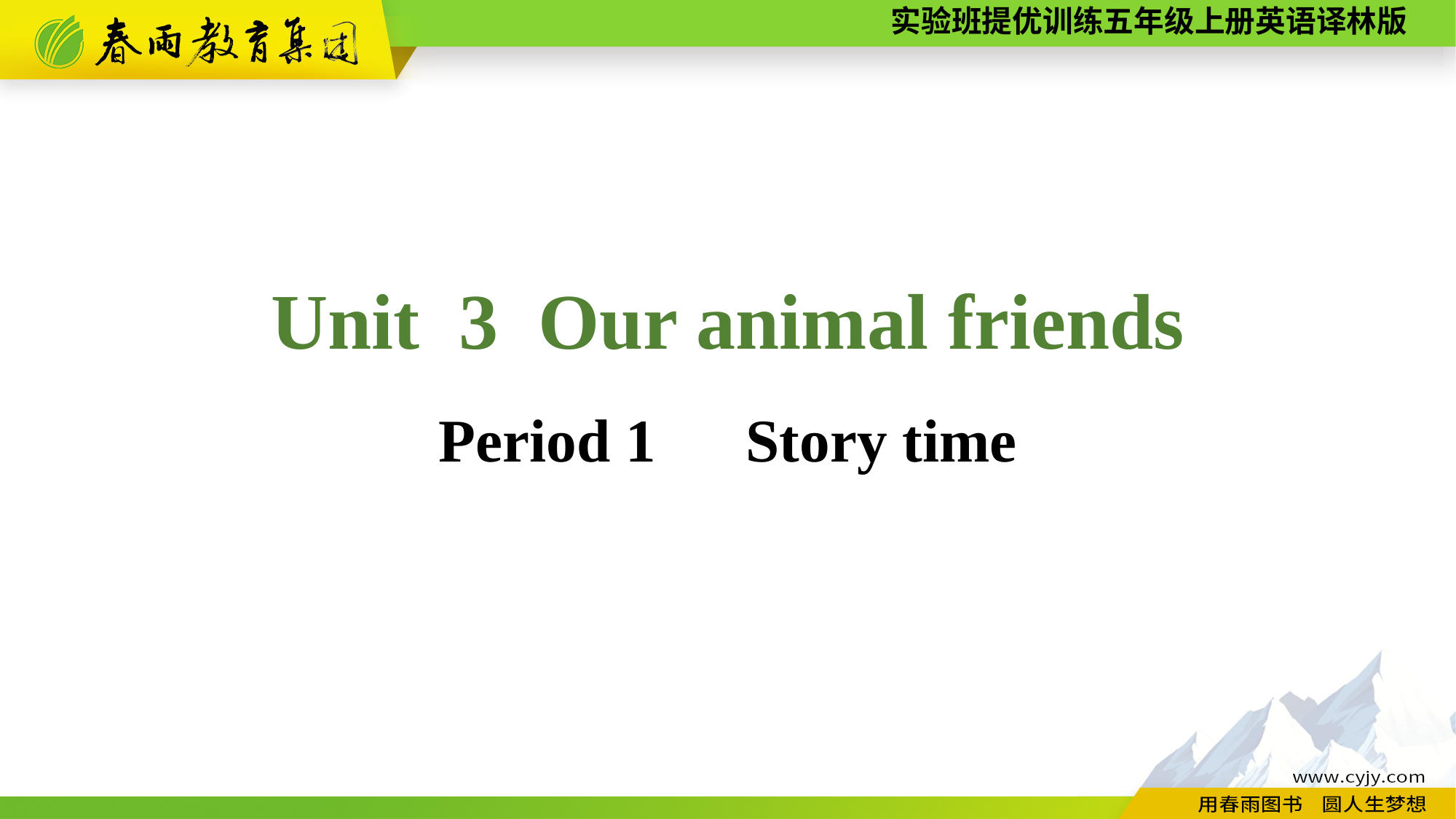

Unit  3  Our animal friends
Period 1　Story time